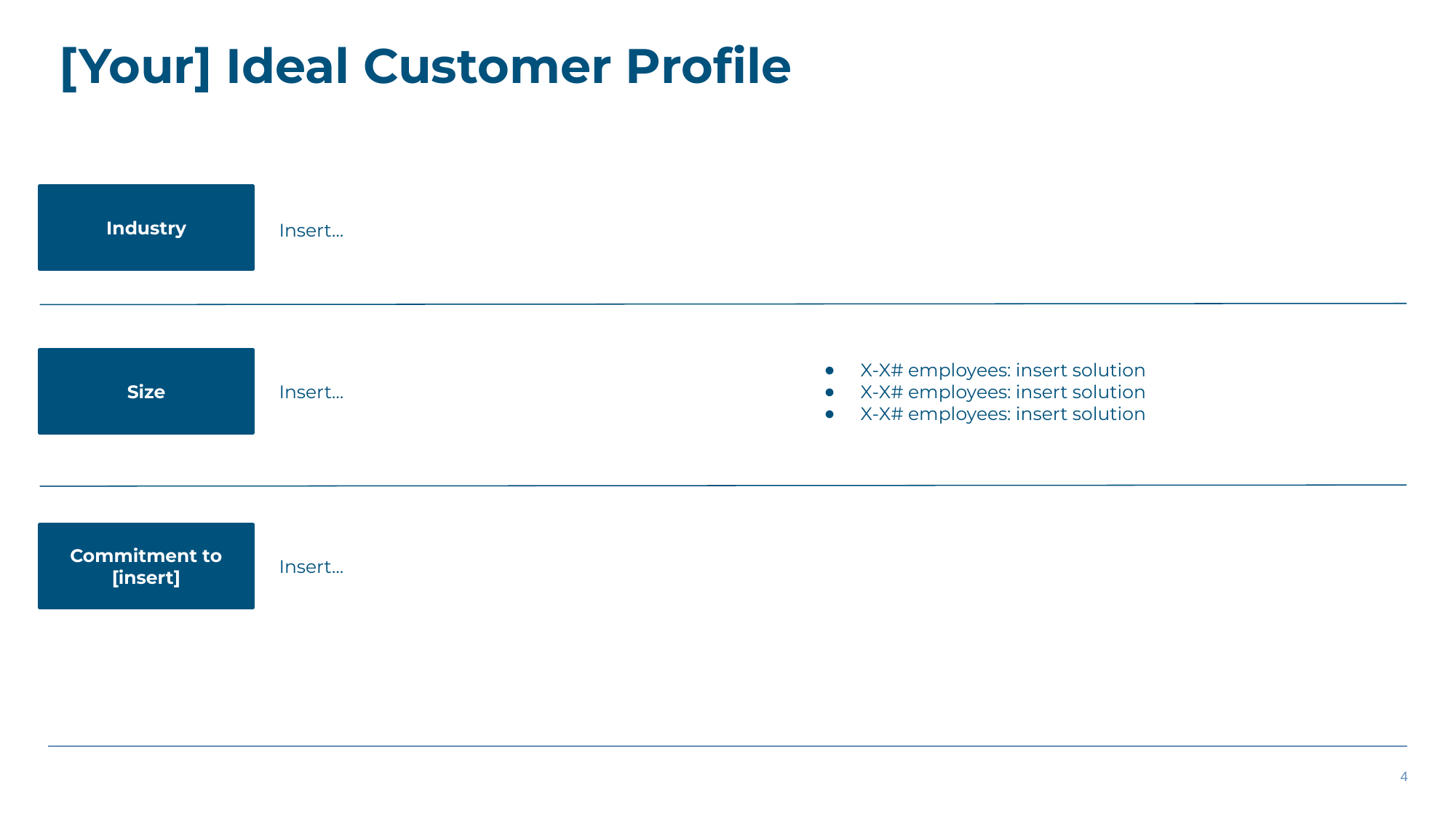

# [Your] Ideal Customer Profile
Industry
Insert…
X-X# employees: insert solution
X-X# employees: insert solution
X-X# employees: insert solution
Size
Insert…
Commitment to [insert]
Insert…